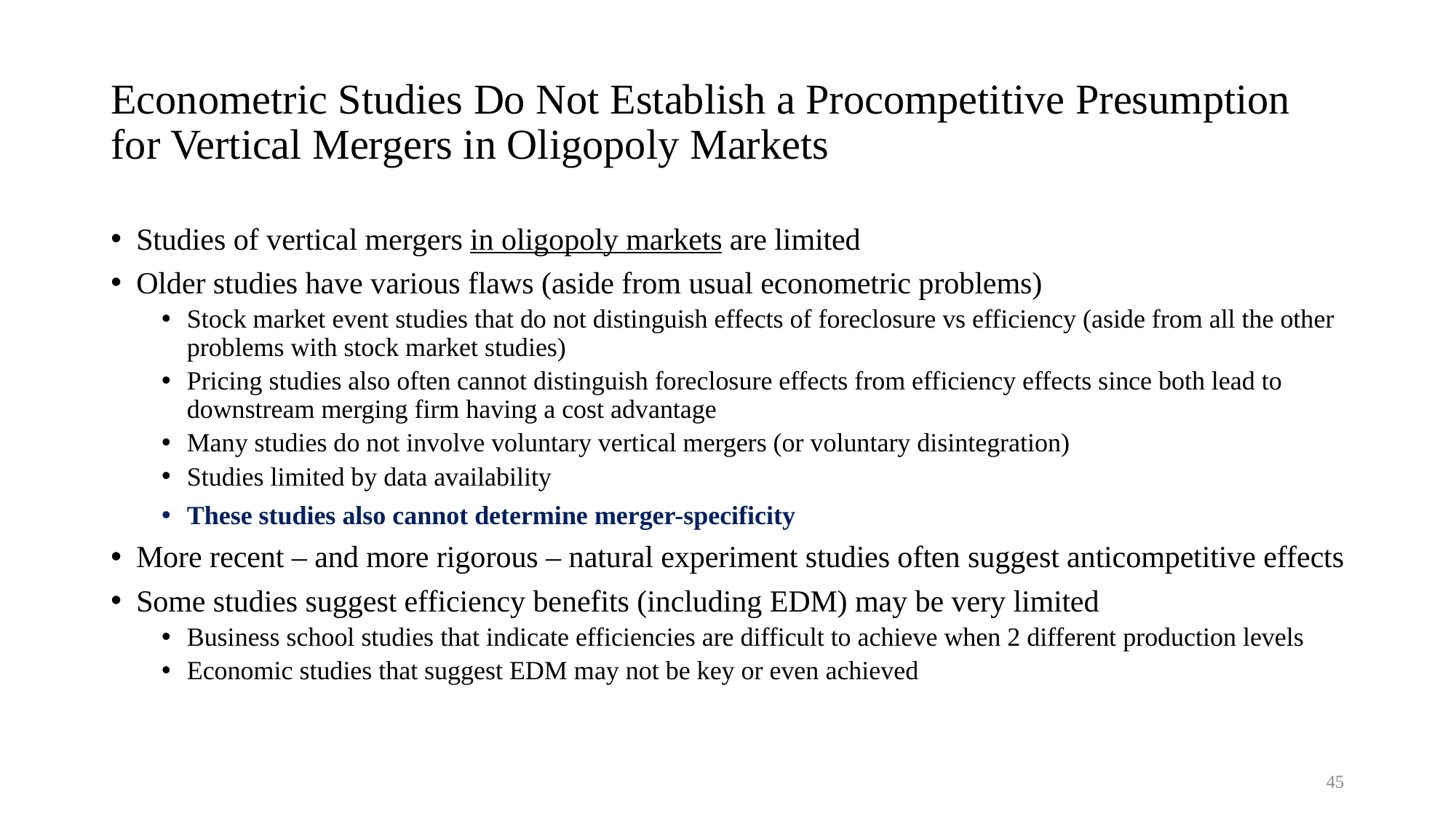

# Econometric Studies Do Not Establish a Procompetitive Presumption for Vertical Mergers in Oligopoly Markets
Studies of vertical mergers in oligopoly markets are limited
Older studies have various flaws (aside from usual econometric problems)
Stock market event studies that do not distinguish effects of foreclosure vs efficiency (aside from all the other problems with stock market studies)
Pricing studies also often cannot distinguish foreclosure effects from efficiency effects since both lead to downstream merging firm having a cost advantage
Many studies do not involve voluntary vertical mergers (or voluntary disintegration)
Studies limited by data availability
These studies also cannot determine merger-specificity
More recent – and more rigorous – natural experiment studies often suggest anticompetitive effects
Some studies suggest efficiency benefits (including EDM) may be very limited
Business school studies that indicate efficiencies are difficult to achieve when 2 different production levels
Economic studies that suggest EDM may not be key or even achieved

45